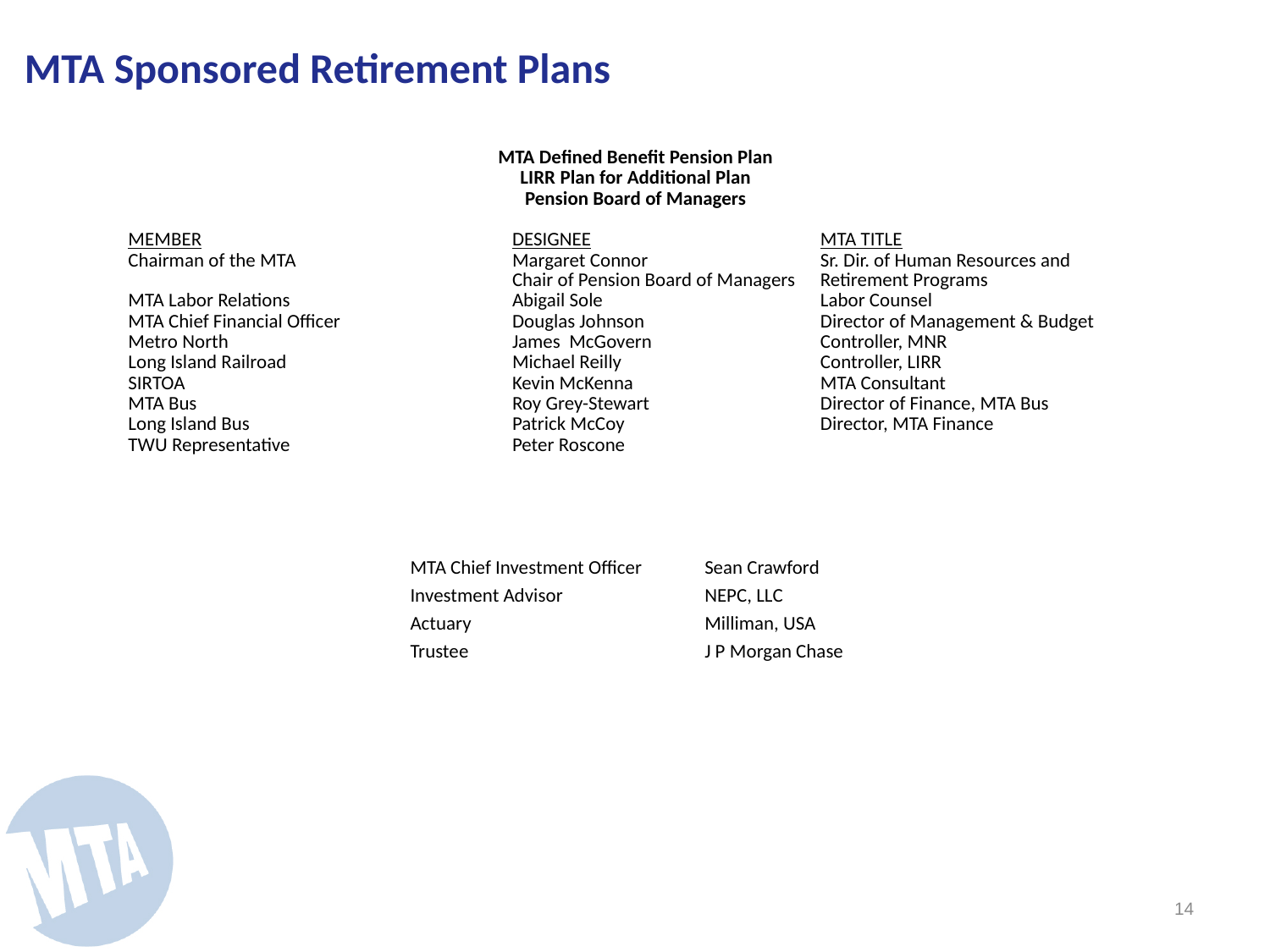

MTA Sponsored Retirement Plans
| MTA Defined Benefit Pension Plan |  |  |
| --- | --- | --- |
| LIRR Plan for Additional Plan |  |  |
| Pension Board of Managers |  |  |
|  |  |  |
| MEMBER | DESIGNEE | MTA TITLE |
| Chairman of the MTA | Margaret Connor Chair of Pension Board of Managers | Sr. Dir. of Human Resources and Retirement Programs |
| MTA Labor Relations | Abigail Sole | Labor Counsel |
| MTA Chief Financial Officer | Douglas Johnson | Director of Management & Budget |
| Metro North | James McGovern | Controller, MNR |
| Long Island Railroad | Michael Reilly | Controller, LIRR |
| SIRTOA | Kevin McKenna | MTA Consultant |
| MTA Bus | Roy Grey-Stewart | Director of Finance, MTA Bus |
| Long Island Bus | Patrick McCoy | Director, MTA Finance |
| TWU Representative | Peter Roscone |  |
| MTA Chief Investment Officer | Sean Crawford |
| --- | --- |
| Investment Advisor | NEPC, LLC |
| Actuary | Milliman, USA |
| Trustee | J P Morgan Chase |
14